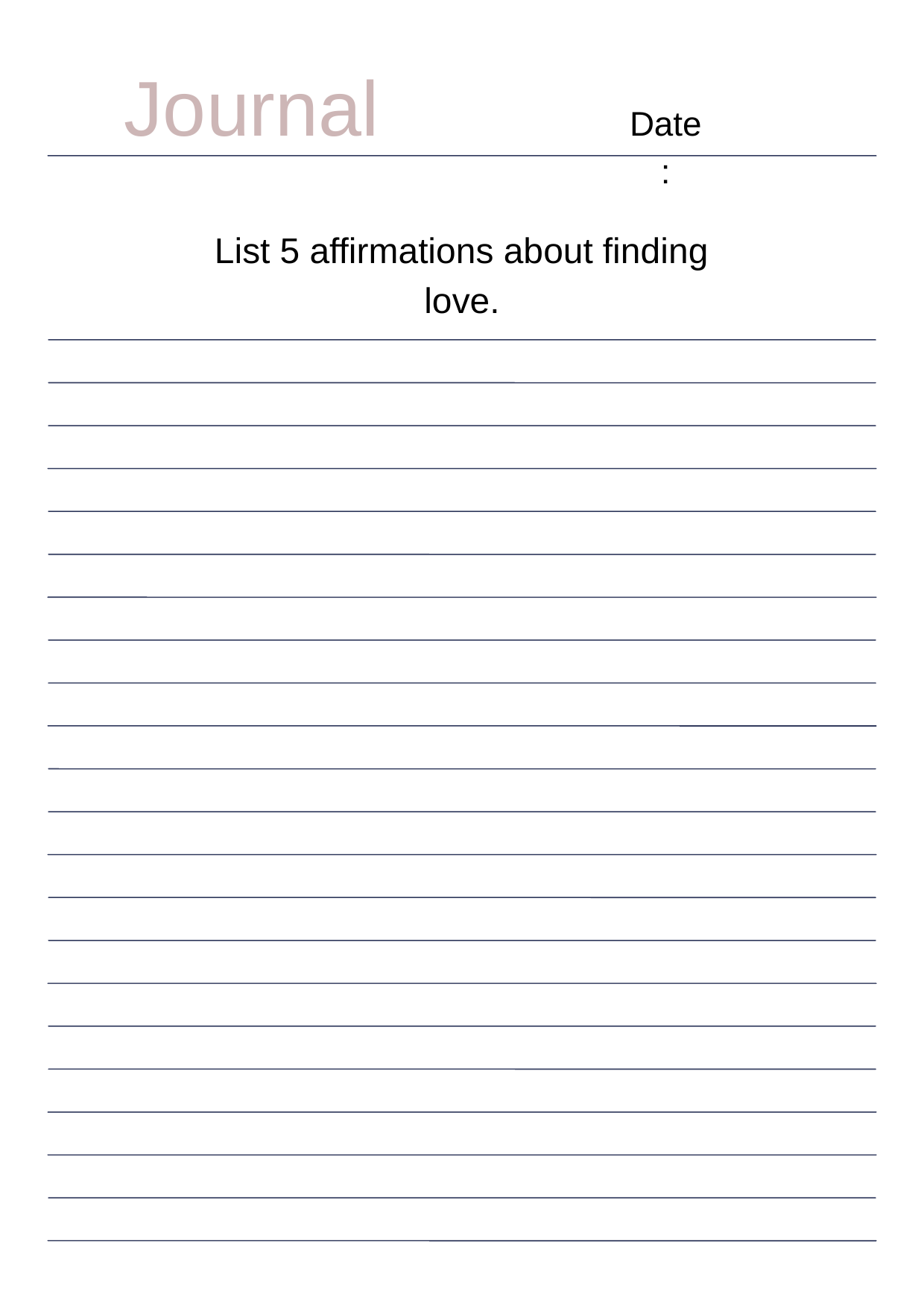

Journal
Date:

List 5 affirmations about finding love.